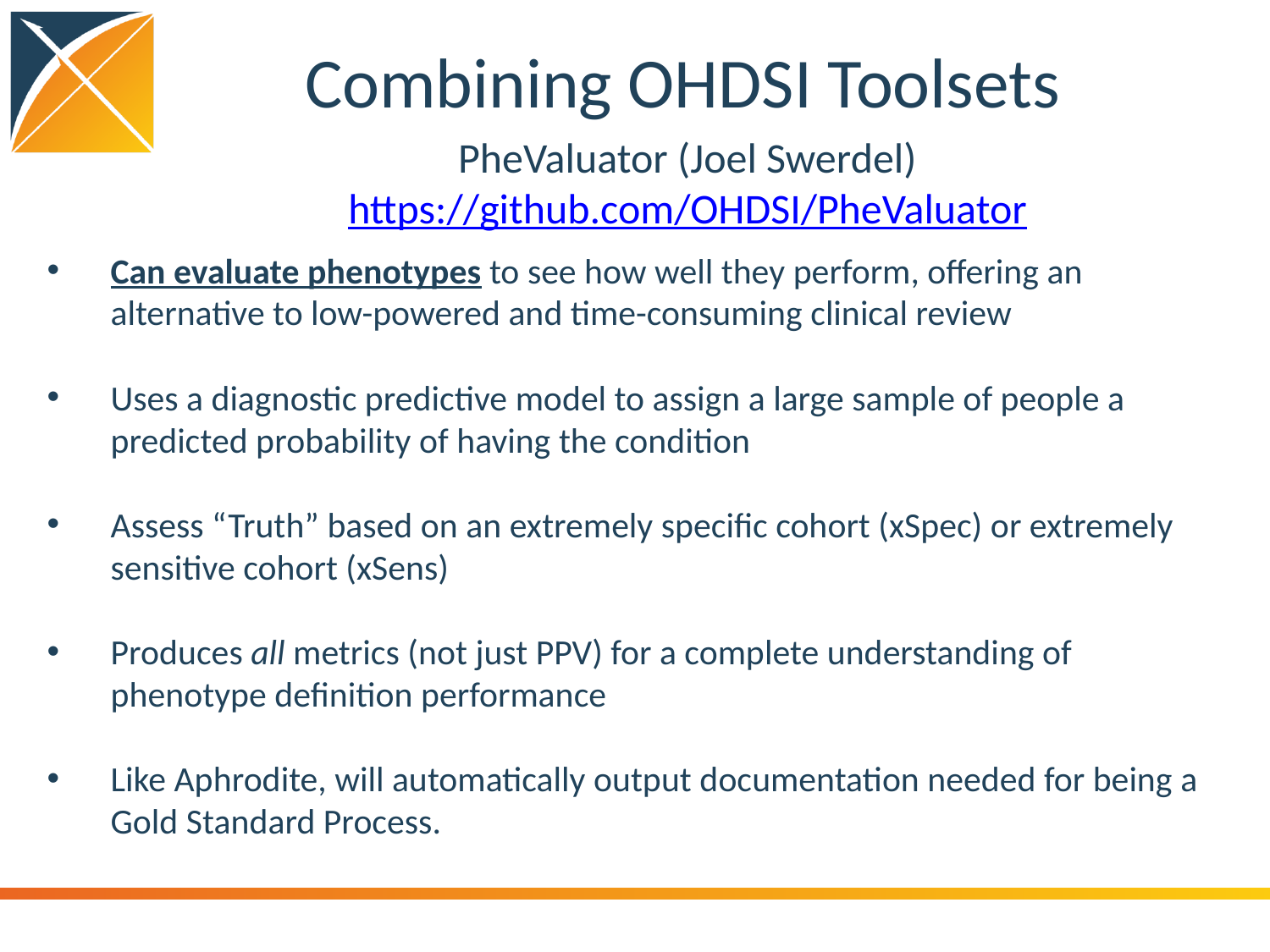

# Combining OHDSI Toolsets
PheValuator (Joel Swerdel)
https://github.com/OHDSI/PheValuator
Can evaluate phenotypes to see how well they perform, offering an alternative to low-powered and time-consuming clinical review

Uses a diagnostic predictive model to assign a large sample of people a predicted probability of having the condition

Assess “Truth” based on an extremely specific cohort (xSpec) or extremely sensitive cohort (xSens)

Produces all metrics (not just PPV) for a complete understanding of phenotype definition performance

Like Aphrodite, will automatically output documentation needed for being a Gold Standard Process.